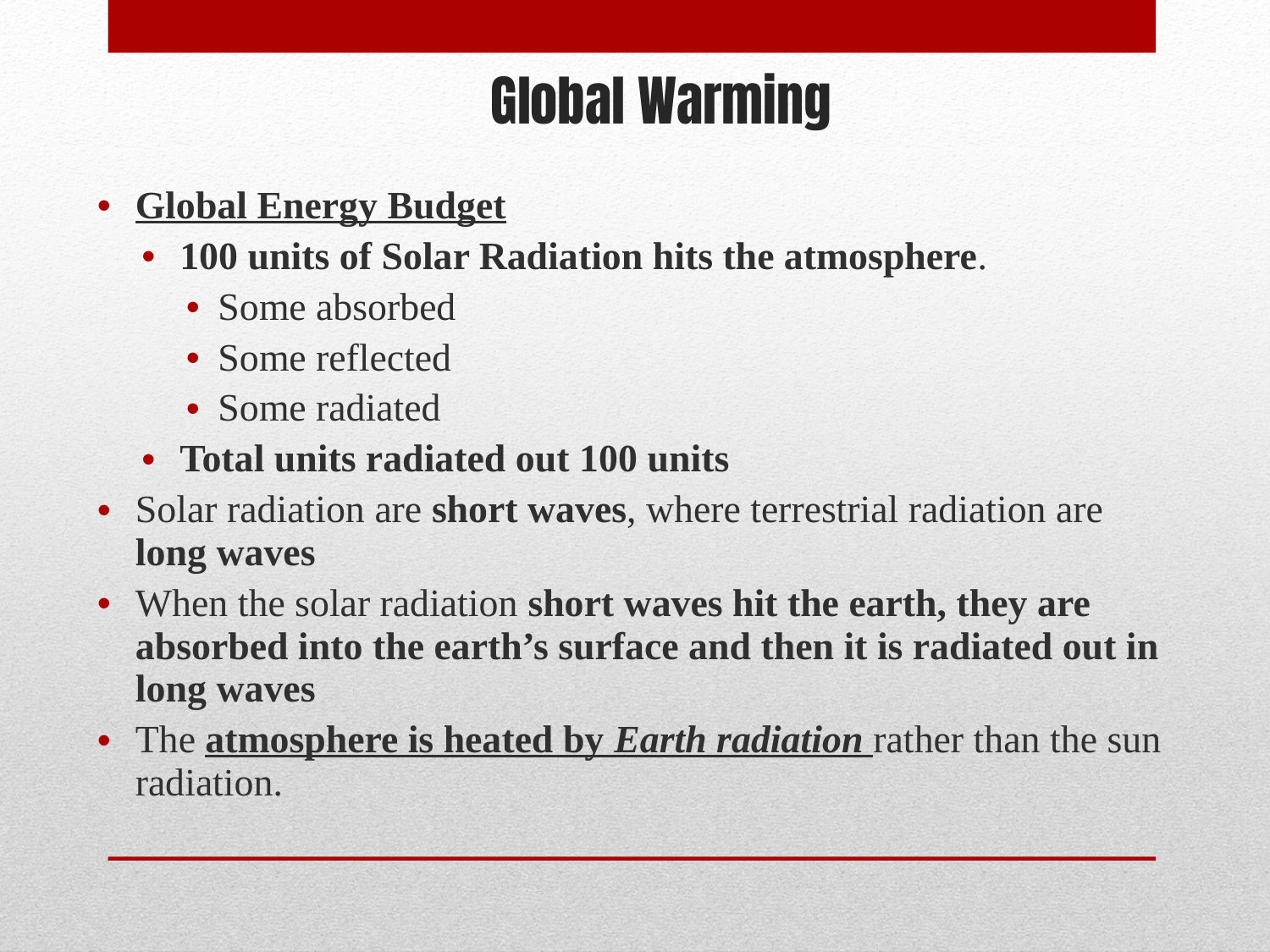

Global Warming
Global Energy Budget
100 units of Solar Radiation hits the atmosphere.
Some absorbed
Some reflected
Some radiated
Total units radiated out 100 units
Solar radiation are short waves, where terrestrial radiation are long waves
When the solar radiation short waves hit the earth, they are absorbed into the earth’s surface and then it is radiated out in long waves
The atmosphere is heated by Earth radiation rather than the sun radiation.